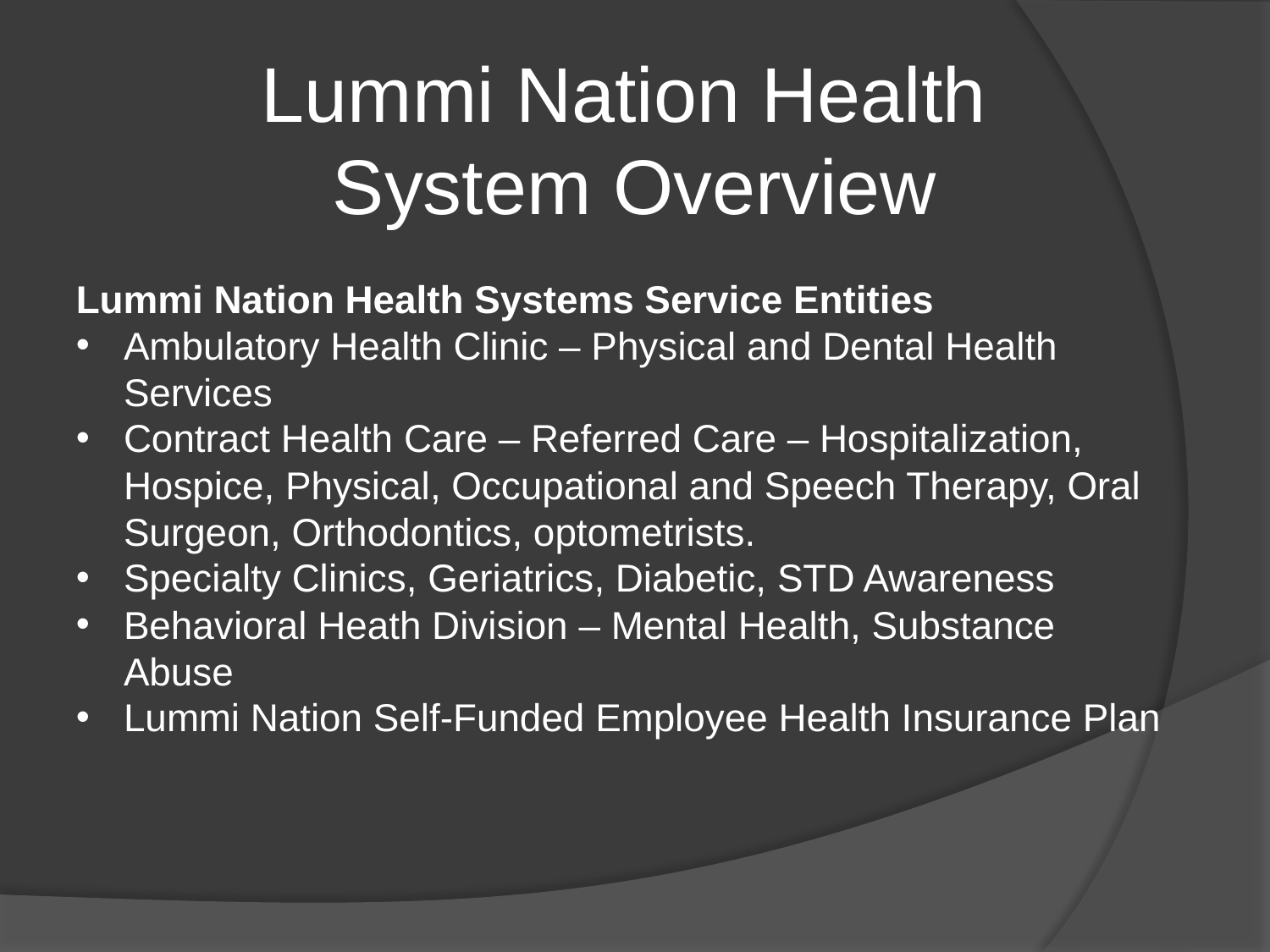

Lummi Nation Health
System Overview
Lummi Nation Health Systems Service Entities
Ambulatory Health Clinic – Physical and Dental Health Services
Contract Health Care – Referred Care – Hospitalization, Hospice, Physical, Occupational and Speech Therapy, Oral Surgeon, Orthodontics, optometrists.
Specialty Clinics, Geriatrics, Diabetic, STD Awareness
Behavioral Heath Division – Mental Health, Substance Abuse
Lummi Nation Self-Funded Employee Health Insurance Plan